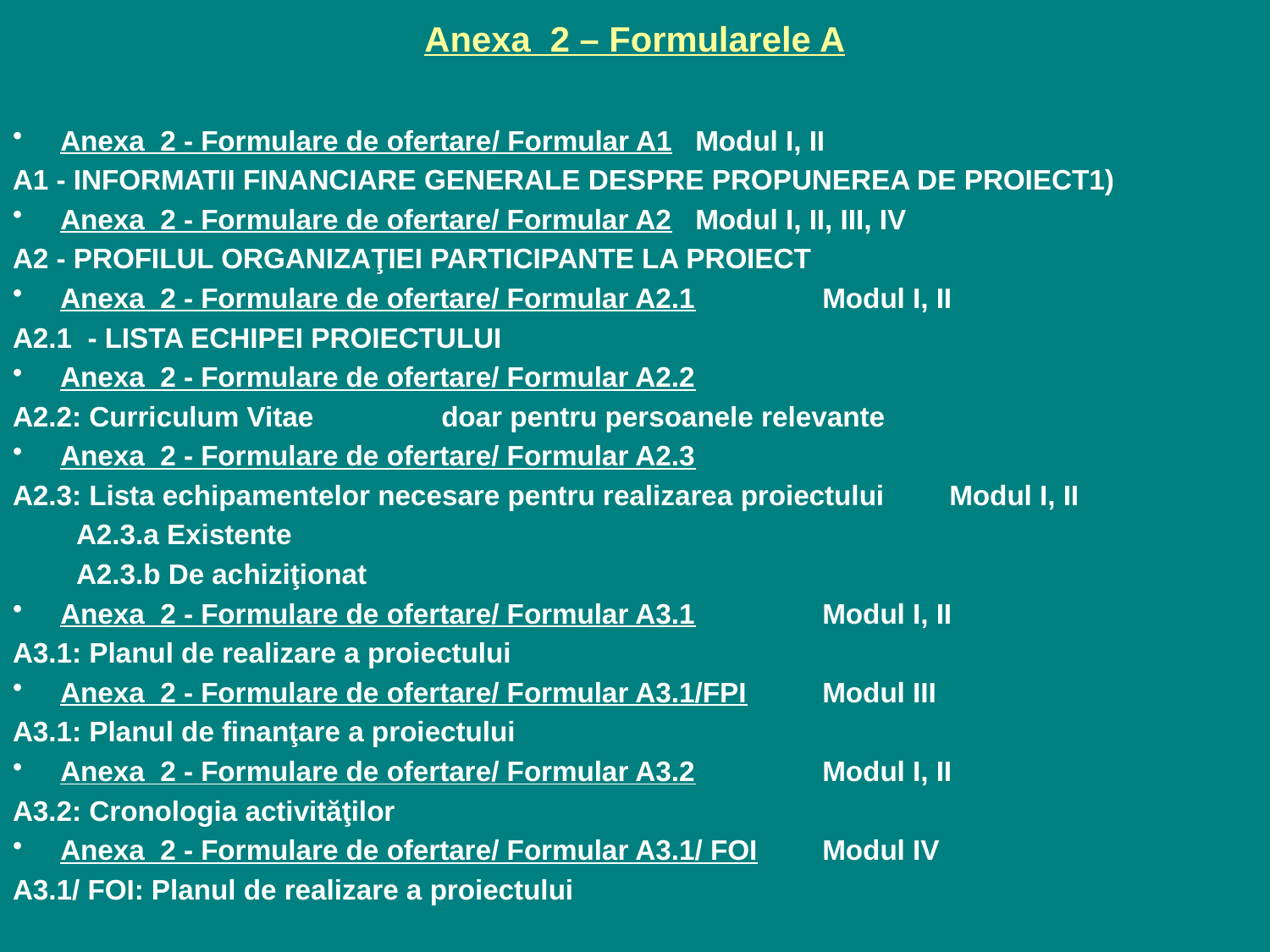

# Anexa  2 – Formularele A
Anexa  2 - Formulare de ofertare/ Formular A1 	Modul I, II
A1 - INFORMATII FINANCIARE GENERALE DESPRE PROPUNEREA DE PROIECT1)
Anexa  2 - Formulare de ofertare/ Formular A2 	Modul I, II, III, IV
A2 - PROFILUL ORGANIZAŢIEI PARTICIPANTE LA PROIECT
Anexa  2 - Formulare de ofertare/ Formular A2.1 	Modul I, II
A2.1  - LISTA ECHIPEI PROIECTULUI
Anexa  2 - Formulare de ofertare/ Formular A2.2
A2.2: Curriculum Vitae		doar pentru persoanele relevante
Anexa  2 - Formulare de ofertare/ Formular A2.3
A2.3: Lista echipamentelor necesare pentru realizarea proiectului	Modul I, II
A2.3.a Existente
A2.3.b De achiziţionat
Anexa  2 - Formulare de ofertare/ Formular A3.1 	Modul I, II
A3.1: Planul de realizare a proiectului
Anexa  2 - Formulare de ofertare/ Formular A3.1/FPI 	Modul III
A3.1: Planul de finanţare a proiectului
Anexa  2 - Formulare de ofertare/ Formular A3.2 	Modul I, II
A3.2: Cronologia activităţilor
Anexa  2 - Formulare de ofertare/ Formular A3.1/ FOI 	Modul IV
A3.1/ FOI: Planul de realizare a proiectului